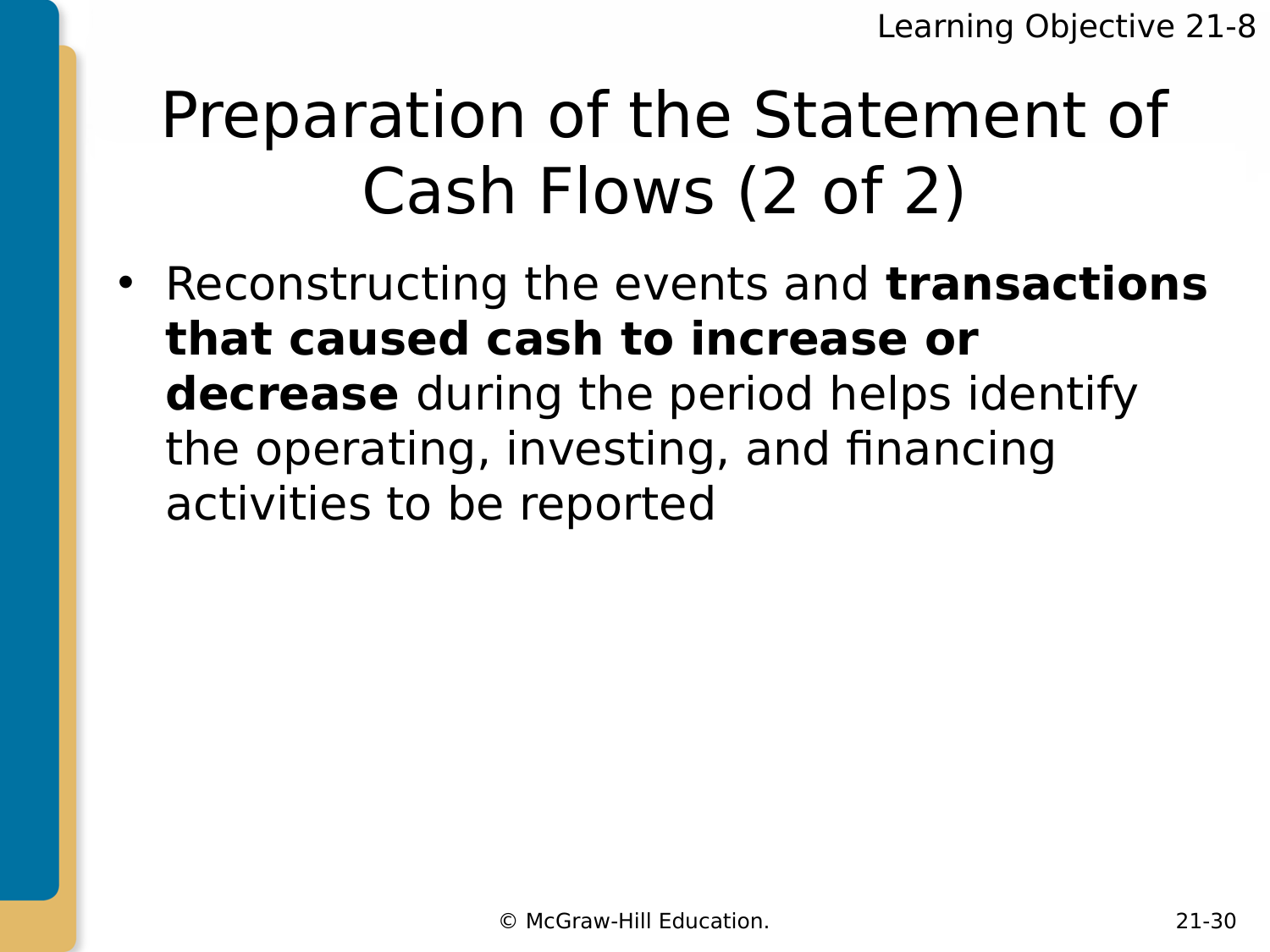

Learning Objective 21-8
# Preparation of the Statement of Cash Flows (2 of 2)
Reconstructing the events and transactions that caused cash to increase or decrease during the period helps identify the operating, investing, and financing activities to be reported